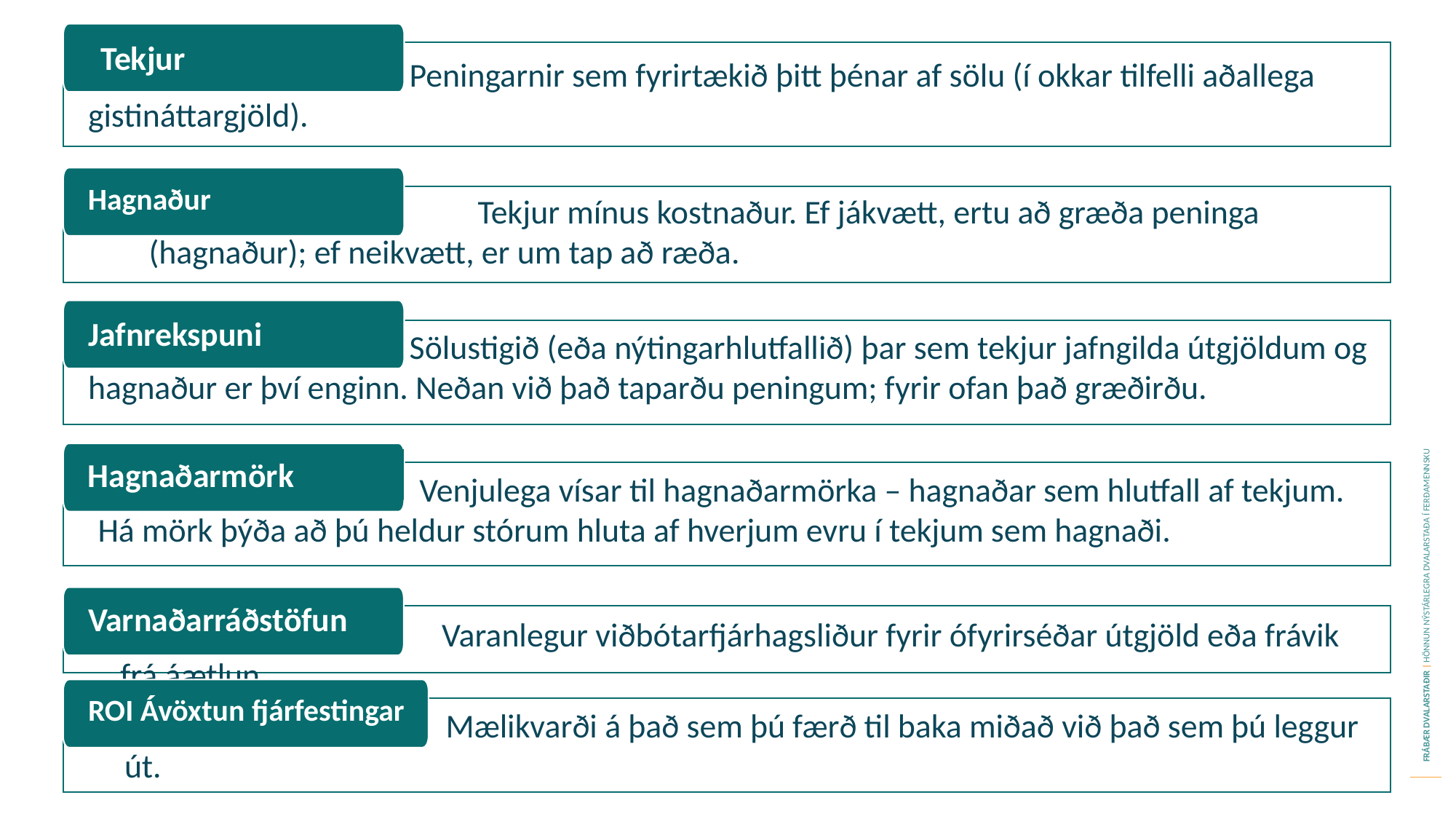

Tekjur

Peningarnir sem fyrirtækið þitt þénar af sölu (í okkar tilfelli aðallega gistináttargjöld).

Hagnaður
 Tekjur mínus kostnaður. Ef jákvætt, ertu að græða peninga (hagnaður); ef neikvætt, er um tap að ræða.

Jafnrekspuni

Sölustigið (eða nýtingarhlutfallið) þar sem tekjur jafngilda útgjöldum og hagnaður er því enginn. Neðan við það taparðu peningum; fyrir ofan það græðirðu.

Hagnaðarmörk

Venjulega vísar til hagnaðarmörka – hagnaðar sem hlutfall af tekjum. Há mörk þýða að þú heldur stórum hluta af hverjum evru í tekjum sem hagnaði.

Varnaðarráðstöfun

Varanlegur viðbótarfjárhagsliður fyrir ófyrirséðar útgjöld eða frávik frá áætlun.

ROI Ávöxtun fjárfestingar

Mælikvarði á það sem þú færð til baka miðað við það sem þú leggur út.